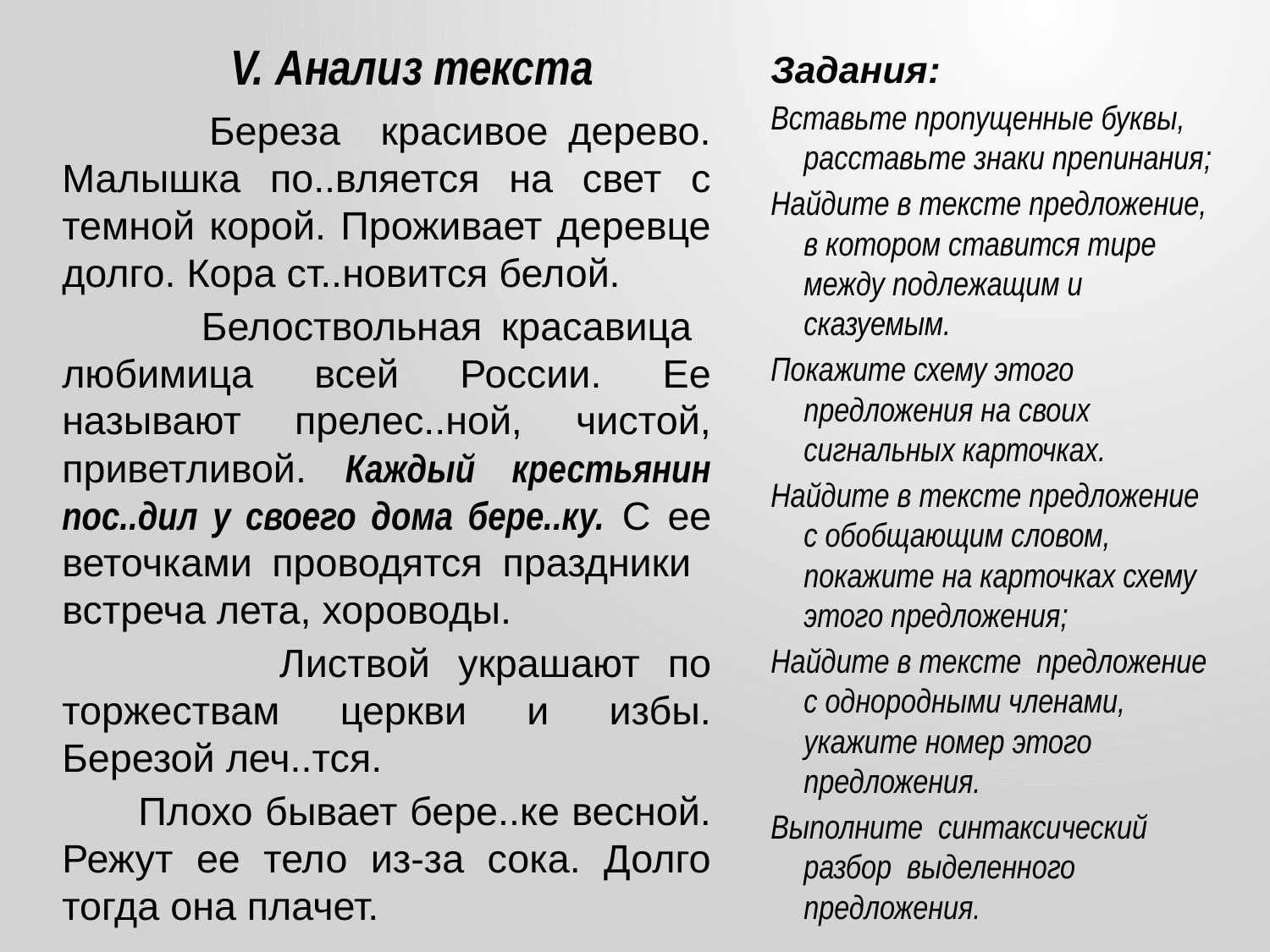

# V. Анализ текста
Задания:
Вставьте пропущенные буквы, расставьте знаки препинания;
Найдите в тексте предложение, в котором ставится тире между подлежащим и сказуемым.
Покажите схему этого предложения на своих сигнальных карточках.
Найдите в тексте предложение с обобщающим словом, покажите на карточках схему этого предложения;
Найдите в тексте  предложение с однородными членами, укажите номер этого предложения.
Выполните  синтаксический разбор  выделенного предложения.
         Береза  красивое дерево. Малышка по..вляется на свет с темной корой. Проживает деревце долго. Кора ст..новится белой.
         Белоствольная красавица  любимица всей России. Ее называют прелес..ной, чистой, приветливой. Каждый крестьянин пос..дил у своего дома бере..ку. С ее веточками проводятся праздники  встреча лета, хороводы.
         Листвой украшают по торжествам церкви и избы. Березой леч..тся.
         Плохо бывает бере..ке весной. Режут ее тело из-за сока. Долго тогда она плачет.